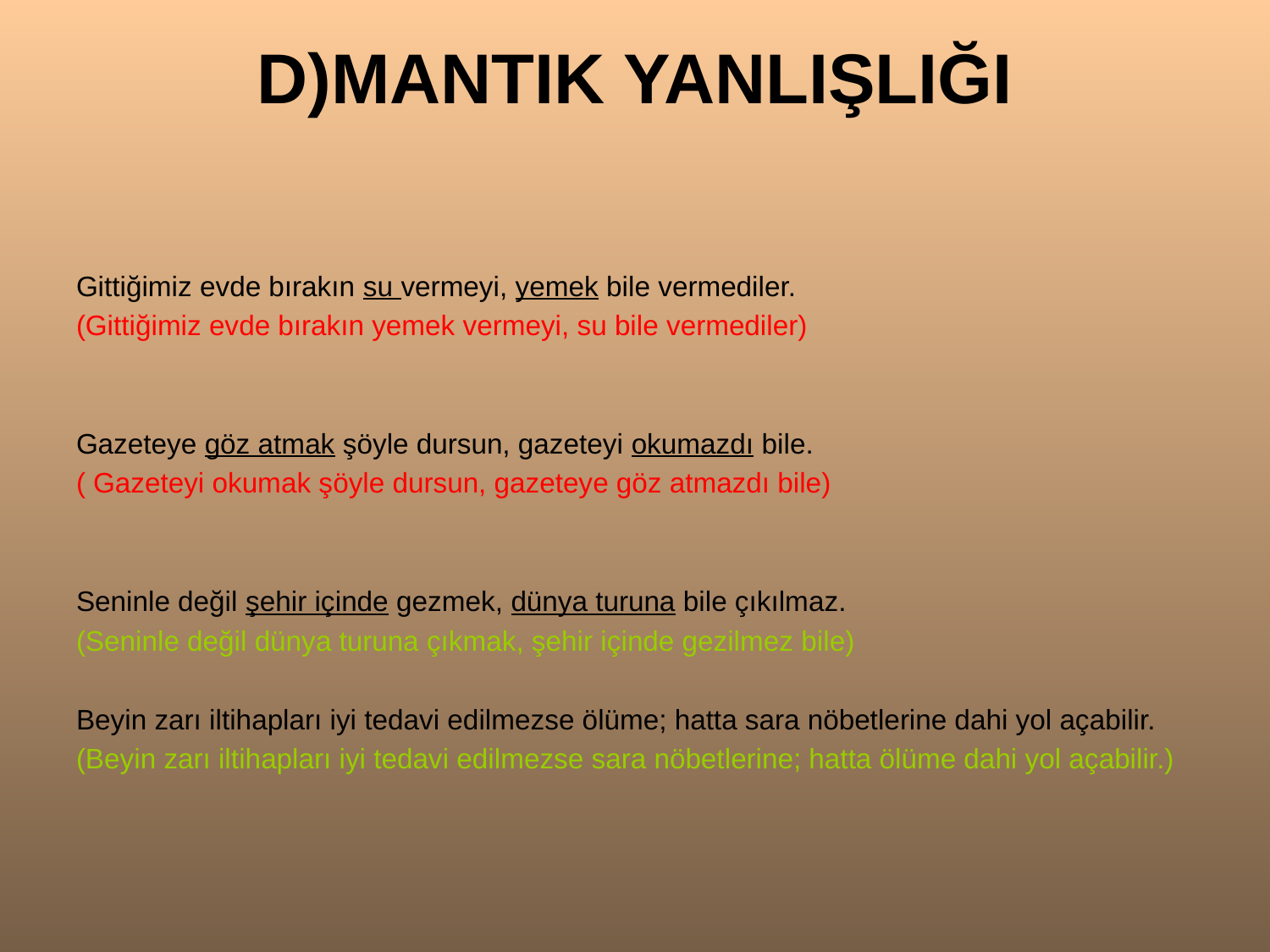

# D)MANTIK YANLIŞLIĞI

Gittiğimiz evde bırakın su vermeyi, yemek bile vermediler.
(Gittiğimiz evde bırakın yemek vermeyi, su bile vermediler)

Gazeteye göz atmak şöyle dursun, gazeteyi okumazdı bile.
( Gazeteyi okumak şöyle dursun, gazeteye göz atmazdı bile)

Seninle değil şehir içinde gezmek, dünya turuna bile çıkılmaz.
(Seninle değil dünya turuna çıkmak, şehir içinde gezilmez bile)

Beyin zarı iltihapları iyi tedavi edilmezse ölüme; hatta sara nöbetlerine dahi yol açabilir.
(Beyin zarı iltihapları iyi tedavi edilmezse sara nöbetlerine; hatta ölüme dahi yol açabilir.)